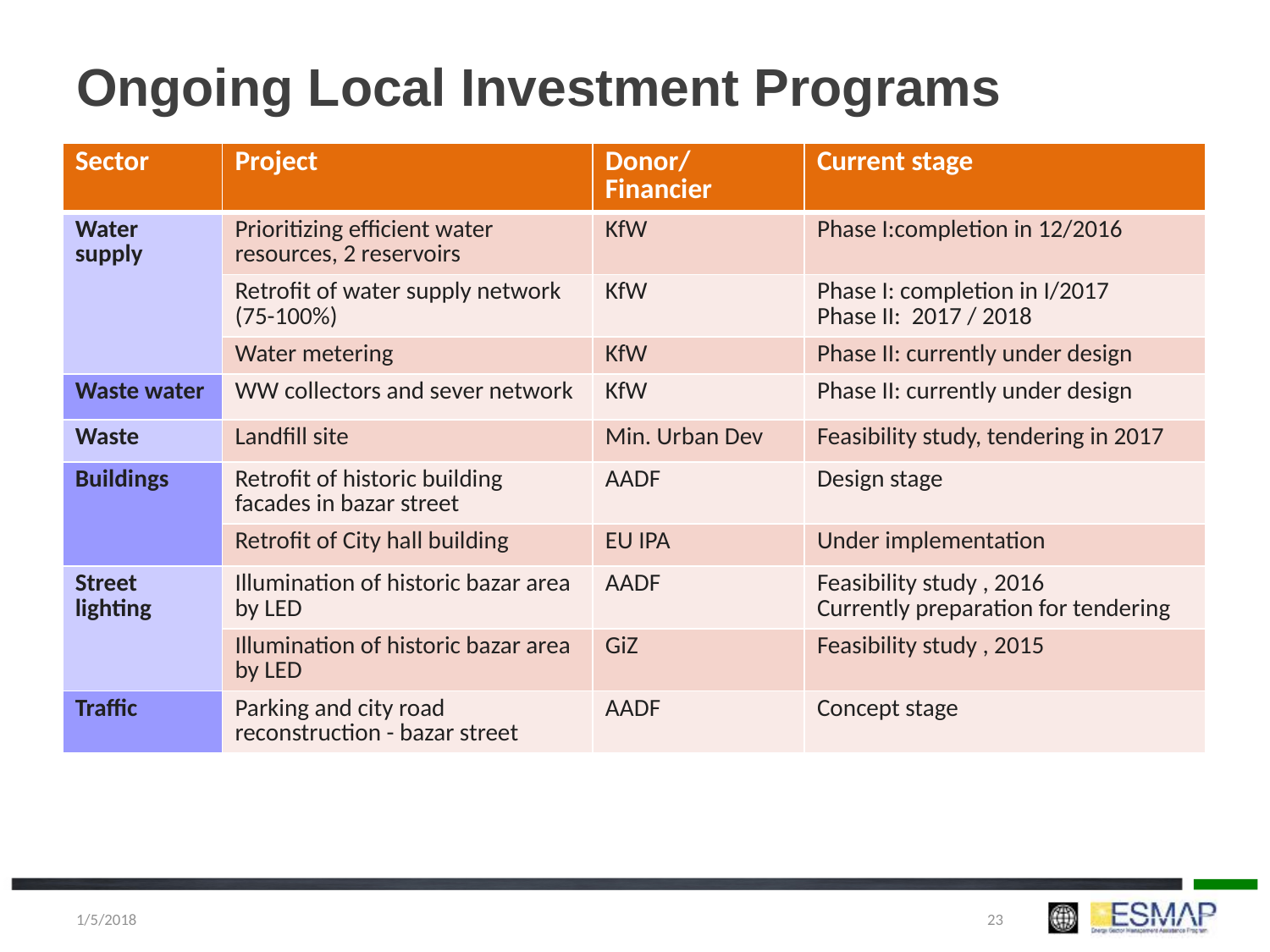

# Ongoing Local Investment Programs
| Sector | Project | Donor/ Financier | Current stage |
| --- | --- | --- | --- |
| Water supply | Prioritizing efficient water resources, 2 reservoirs | KfW | Phase I:completion in 12/2016 |
|  | Retrofit of water supply network (75-100%) | KfW | Phase I: completion in I/2017 Phase II: 2017 / 2018 |
|  | Water metering | KfW | Phase II: currently under design |
| Waste water | WW collectors and sever network | KfW | Phase II: currently under design |
| Waste | Landfill site | Min. Urban Dev | Feasibility study, tendering in 2017 |
| Buildings | Retrofit of historic building facades in bazar street | AADF | Design stage |
|  | Retrofit of City hall building | EU IPA | Under implementation |
| Street lighting | Illumination of historic bazar area by LED | AADF | Feasibility study , 2016 Currently preparation for tendering |
|  | Illumination of historic bazar area by LED | GiZ | Feasibility study , 2015 |
| Traffic | Parking and city road reconstruction - bazar street | AADF | Concept stage |
1/5/2018
23